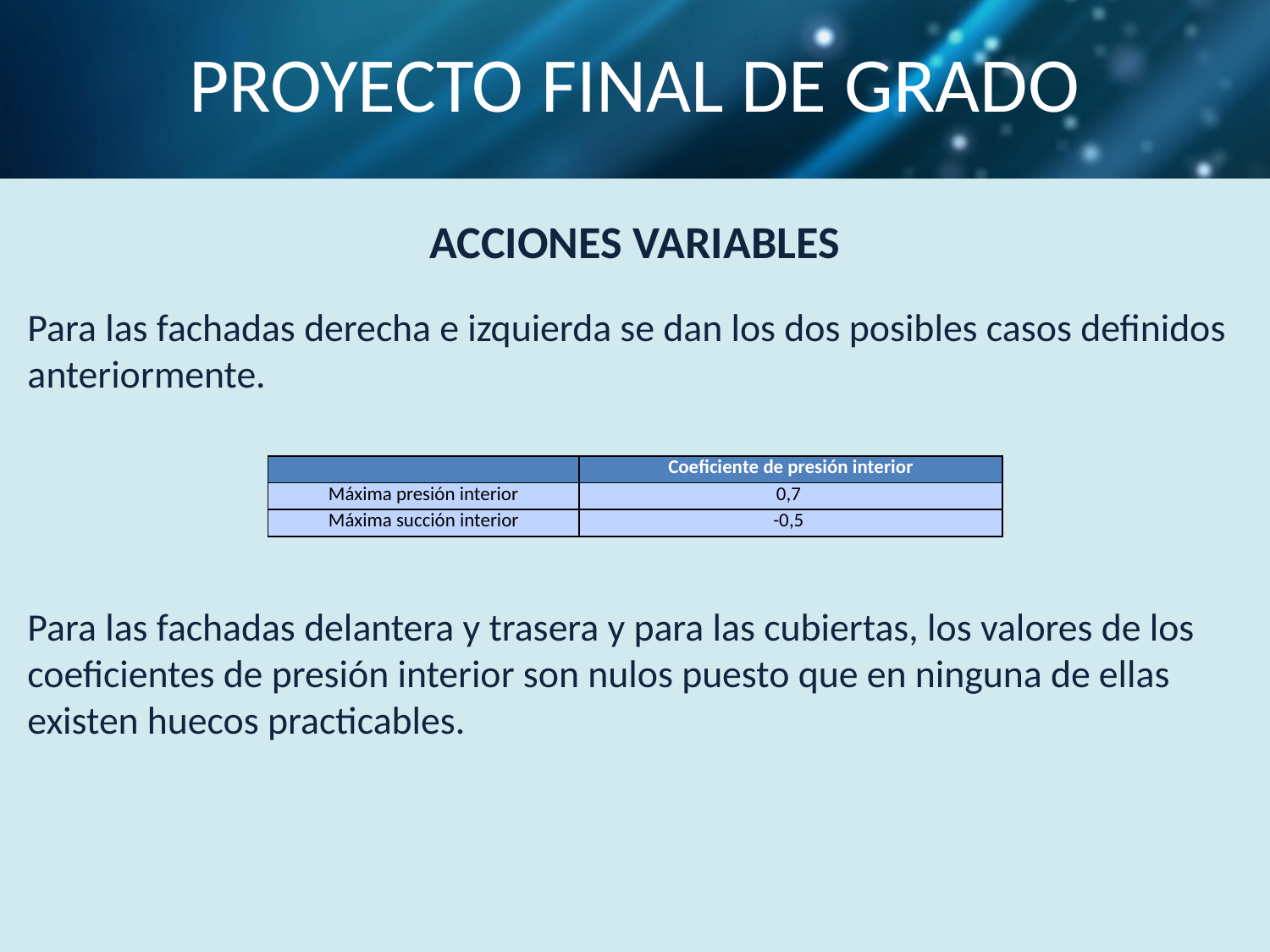

# PROYECTO FINAL DE GRADO
ACCIONES VARIABLES
Para las fachadas derecha e izquierda se dan los dos posibles casos definidos anteriormente.
|  | Coeficiente de presión interior |
| --- | --- |
| Máxima presión interior | 0,7 |
| Máxima succión interior | -0,5 |
Para las fachadas delantera y trasera y para las cubiertas, los valores de los coeficientes de presión interior son nulos puesto que en ninguna de ellas existen huecos practicables.